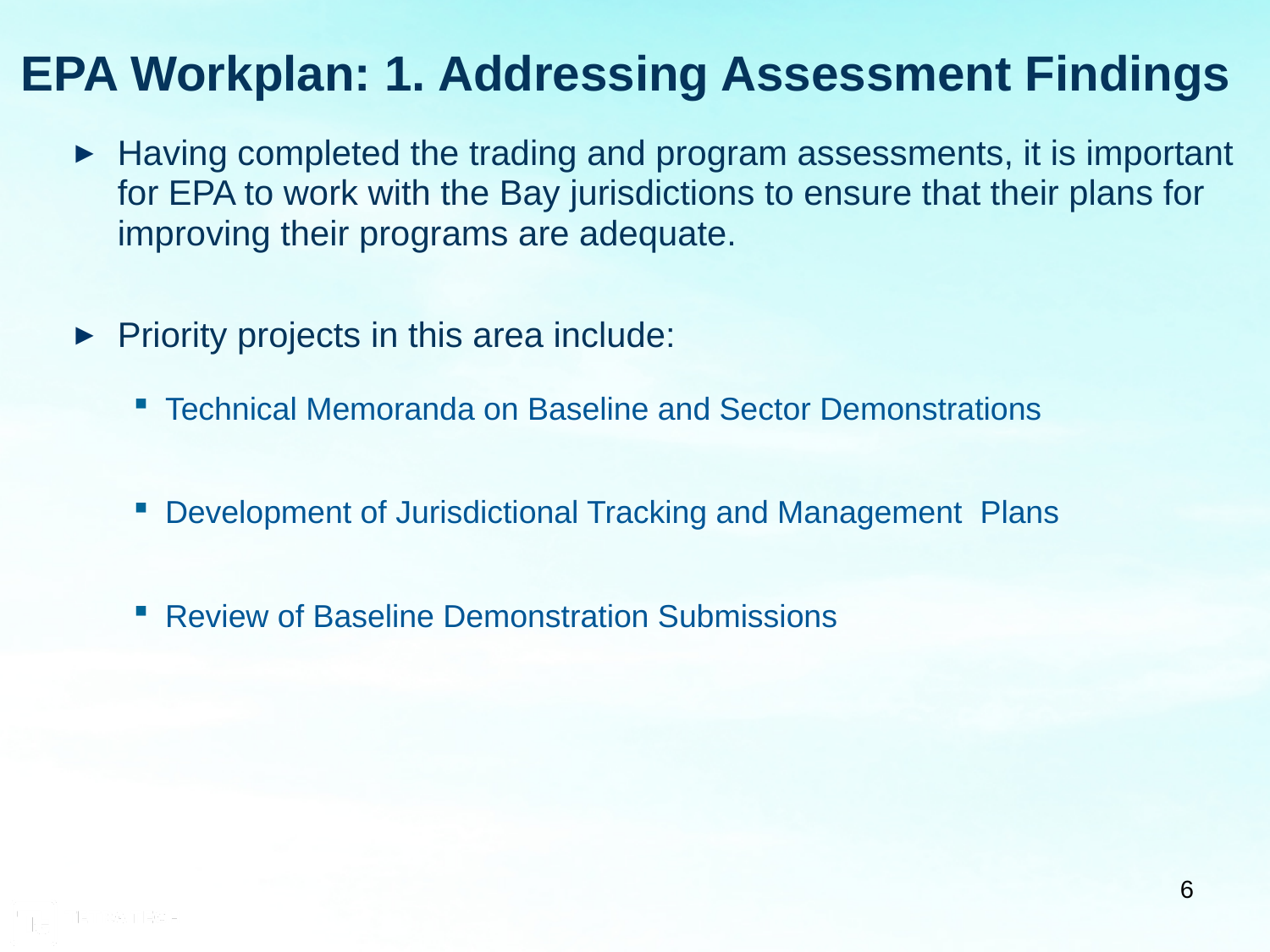

# EPA Workplan: 1. Addressing Assessment Findings
Having completed the trading and program assessments, it is important for EPA to work with the Bay jurisdictions to ensure that their plans for improving their programs are adequate.

Priority projects in this area include:

Technical Memoranda on Baseline and Sector Demonstrations

Development of Jurisdictional Tracking and Management  Plans

Review of Baseline Demonstration Submissions

6